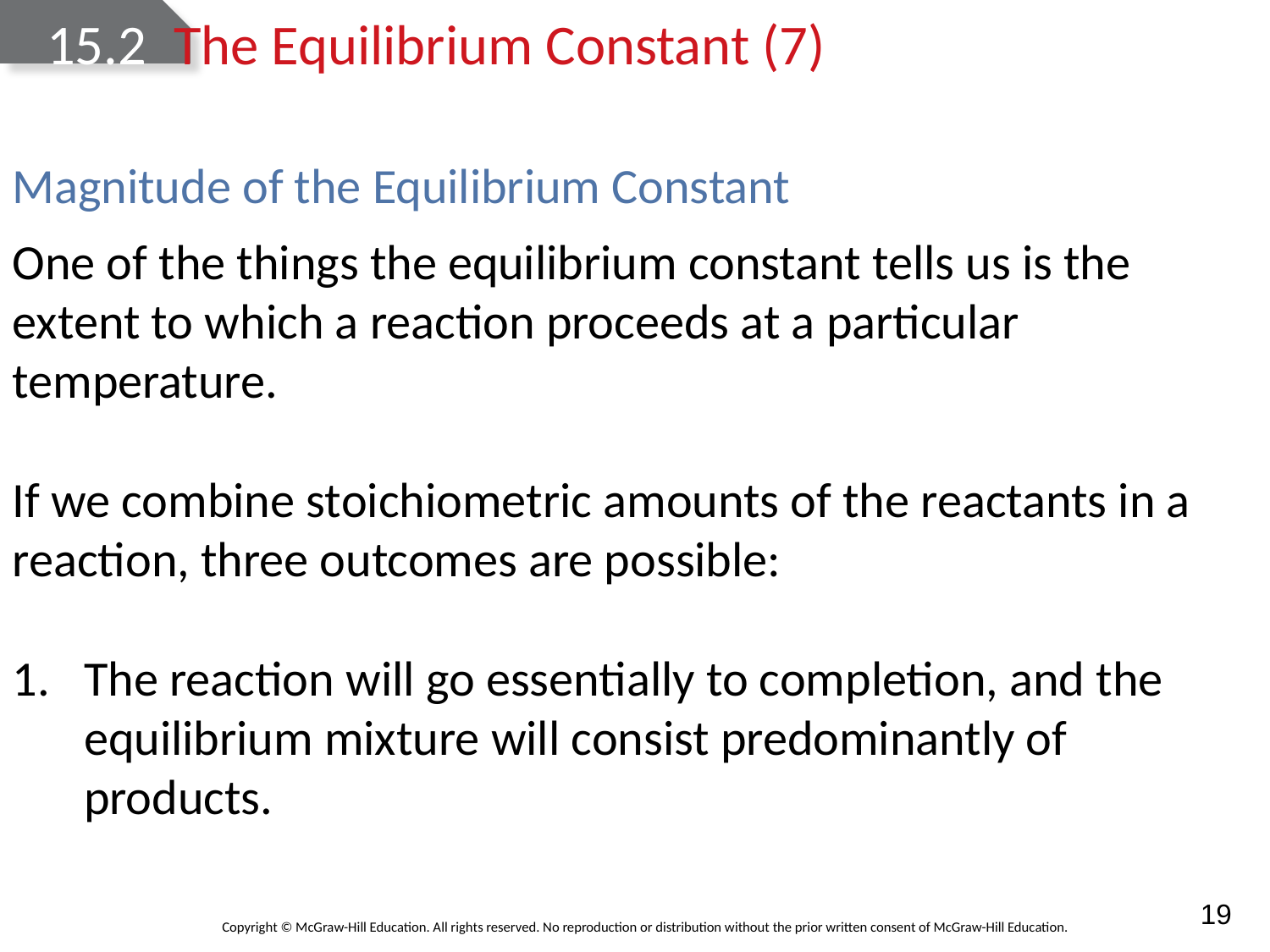

# 15.2	The Equilibrium Constant (7)
Magnitude of the Equilibrium Constant
One of the things the equilibrium constant tells us is the extent to which a reaction proceeds at a particular temperature.
If we combine stoichiometric amounts of the reactants in a reaction, three outcomes are possible:
The reaction will go essentially to completion, and the equilibrium mixture will consist predominantly of products.